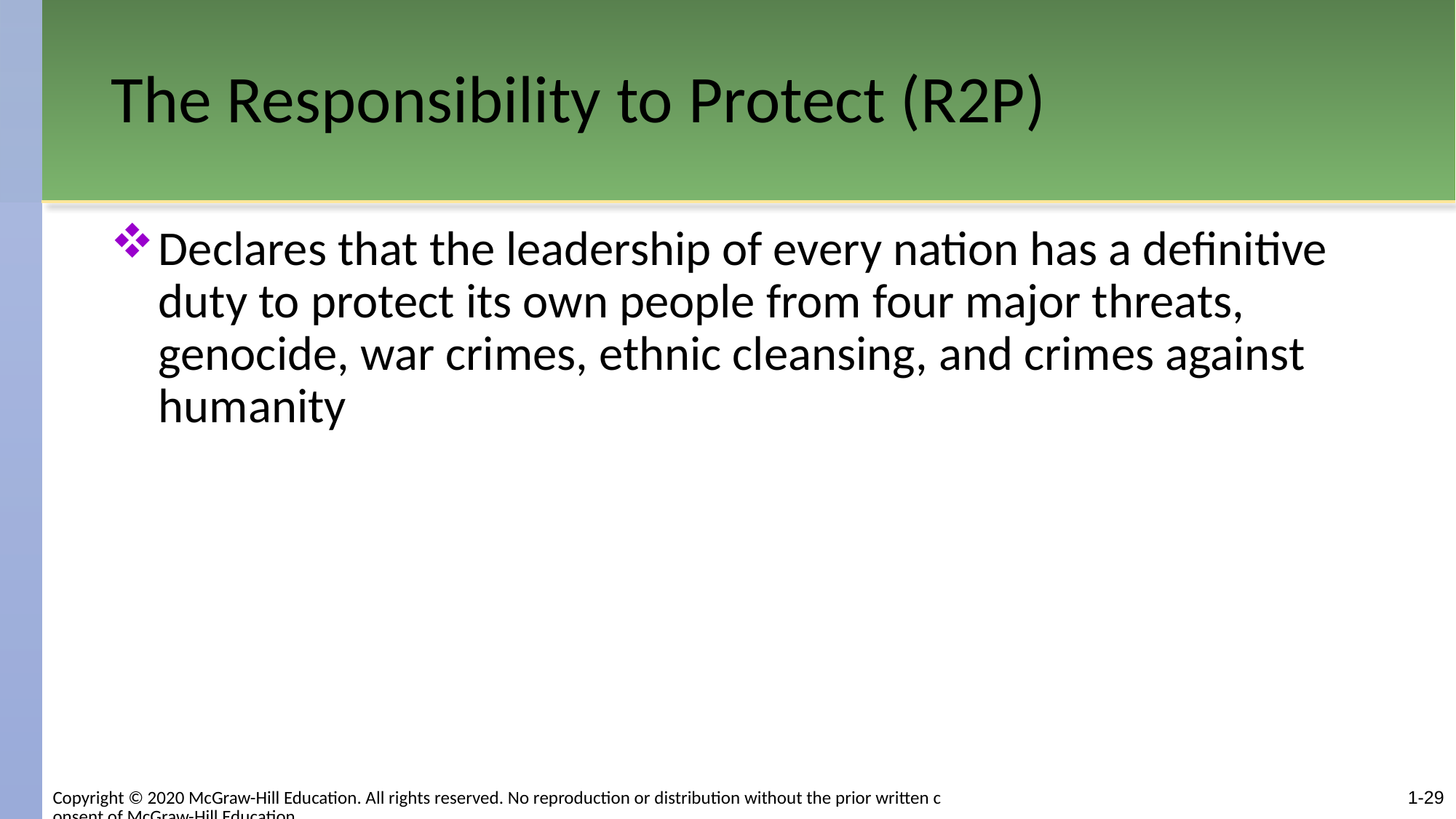

# The Responsibility to Protect (R2P)
Declares that the leadership of every nation has a definitive duty to protect its own people from four major threats, genocide, war crimes, ethnic cleansing, and crimes against humanity
1-29
Copyright © 2020 McGraw-Hill Education. All rights reserved. No reproduction or distribution without the prior written consent of McGraw-Hill Education.